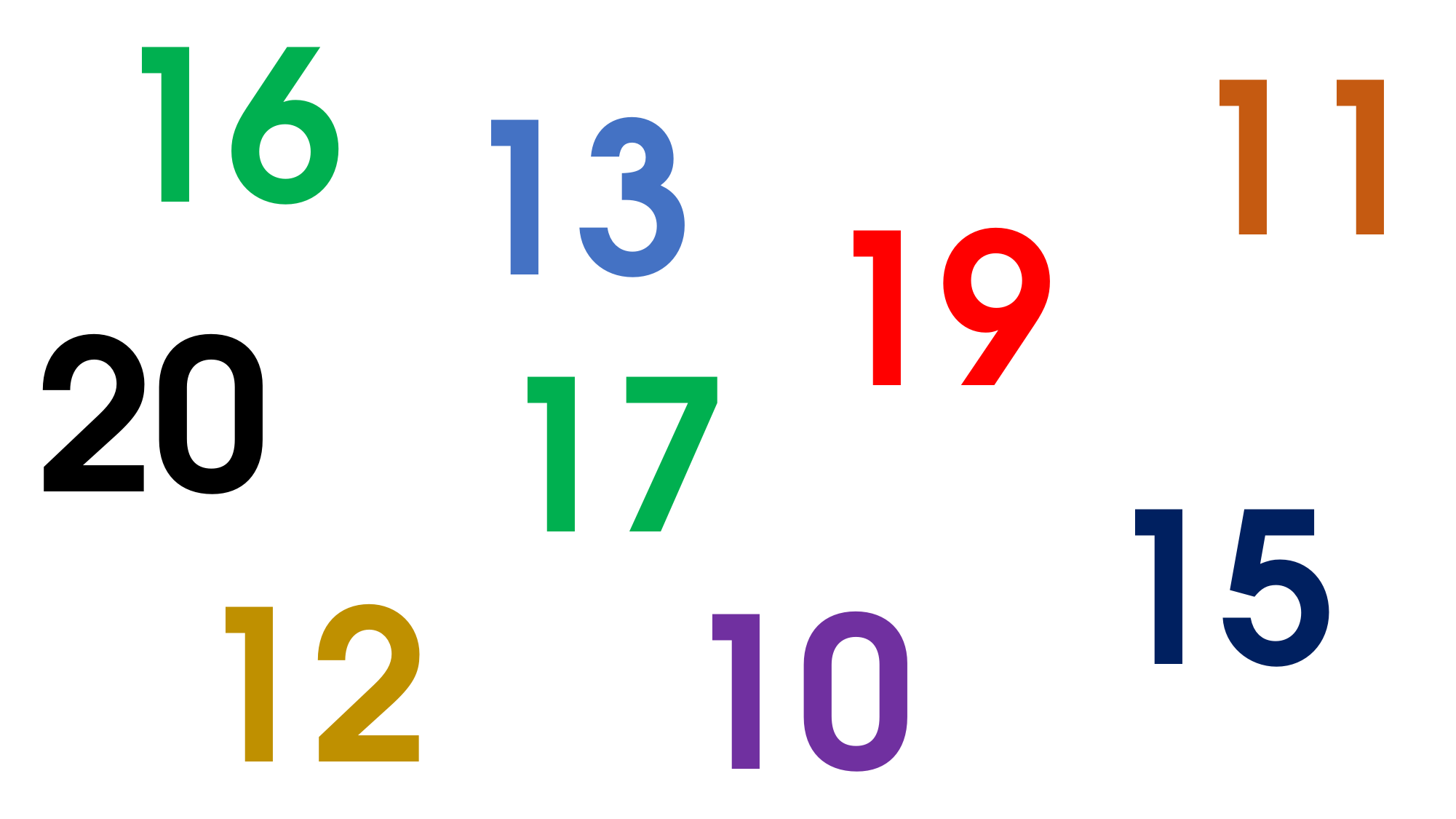

16
11
13
19
20
17
15
12
 10